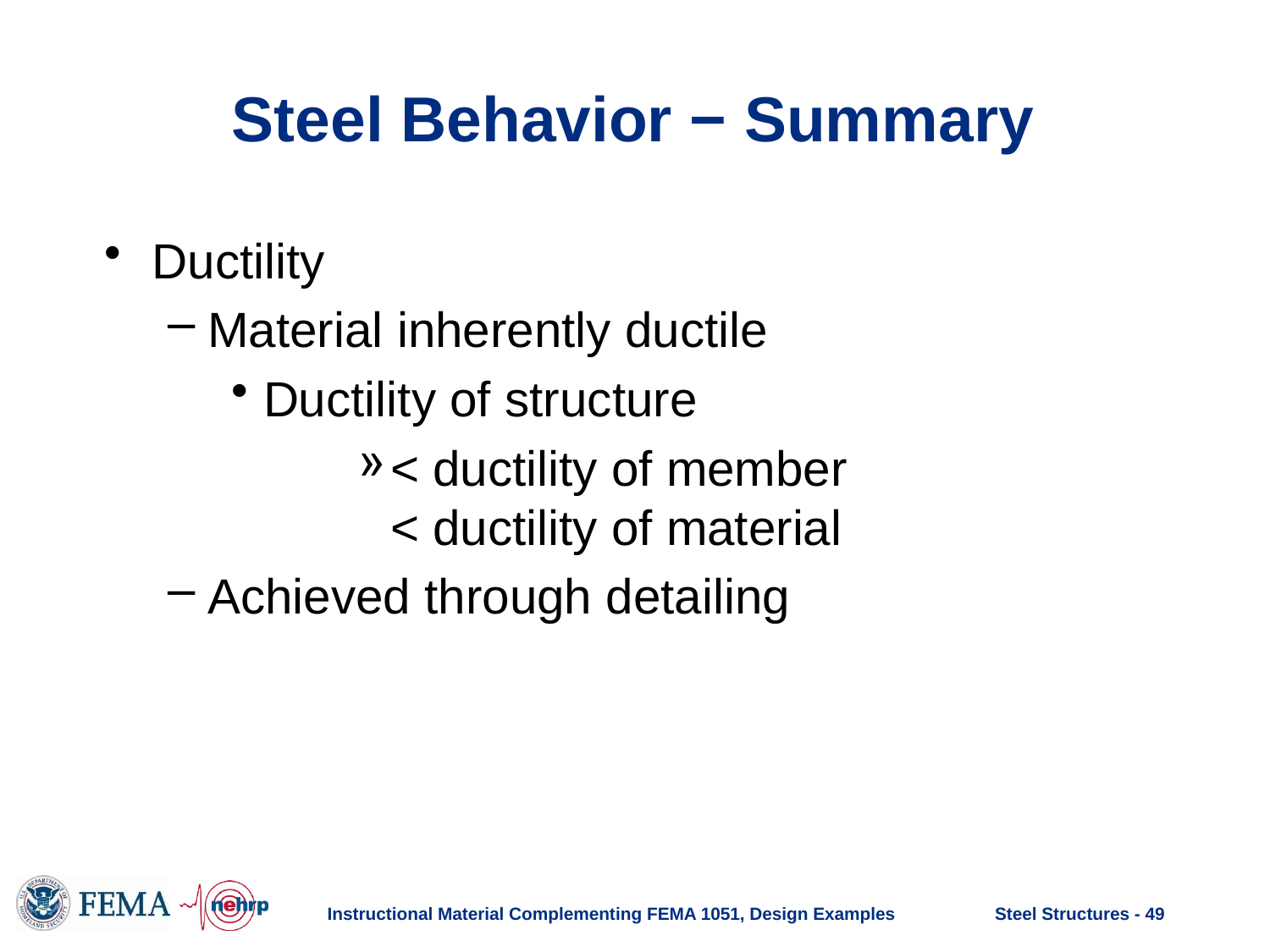

# Steel Behavior − Summary
Ductility
Material inherently ductile
Ductility of structure
< ductility of member
< ductility of material
Achieved through detailing
Instructional Material Complementing FEMA 1051, Design Examples
Steel Structures - 49